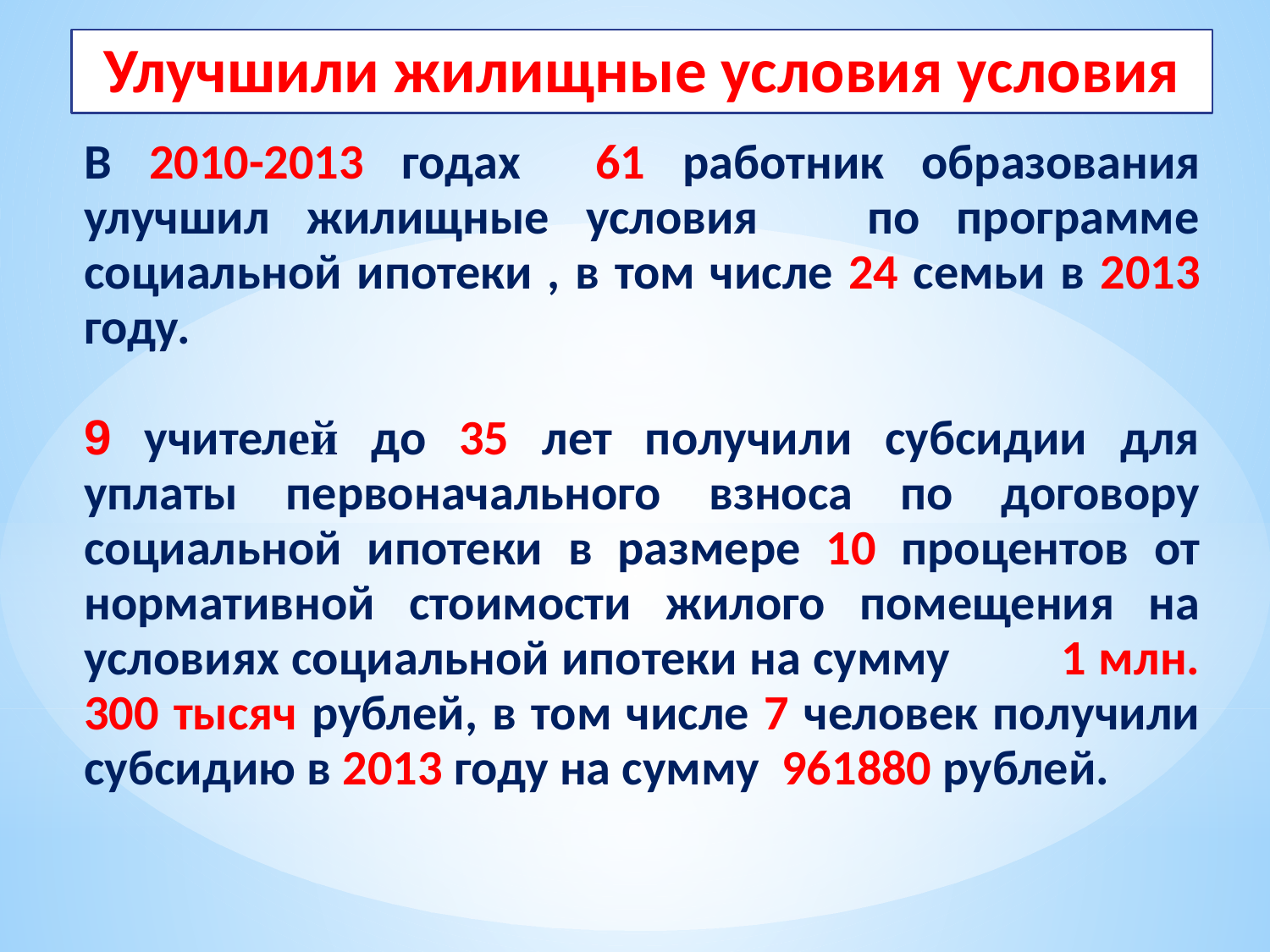

Улучшили жилищные условия условия
В 2010-2013 годах  61 работник образования улучшил жилищные условия   по программе социальной ипотеки , в том числе 24 семьи в 2013 году.

9 учителей до 35 лет получили субсидии для уплаты первоначального взноса по договору социальной ипотеки в размере 10 процентов от нормативной стоимости жилого помещения на условиях социальной ипотеки на сумму         1 млн. 300 тысяч рублей, в том числе 7 человек получили субсидию в 2013 году на сумму  961880 рублей.